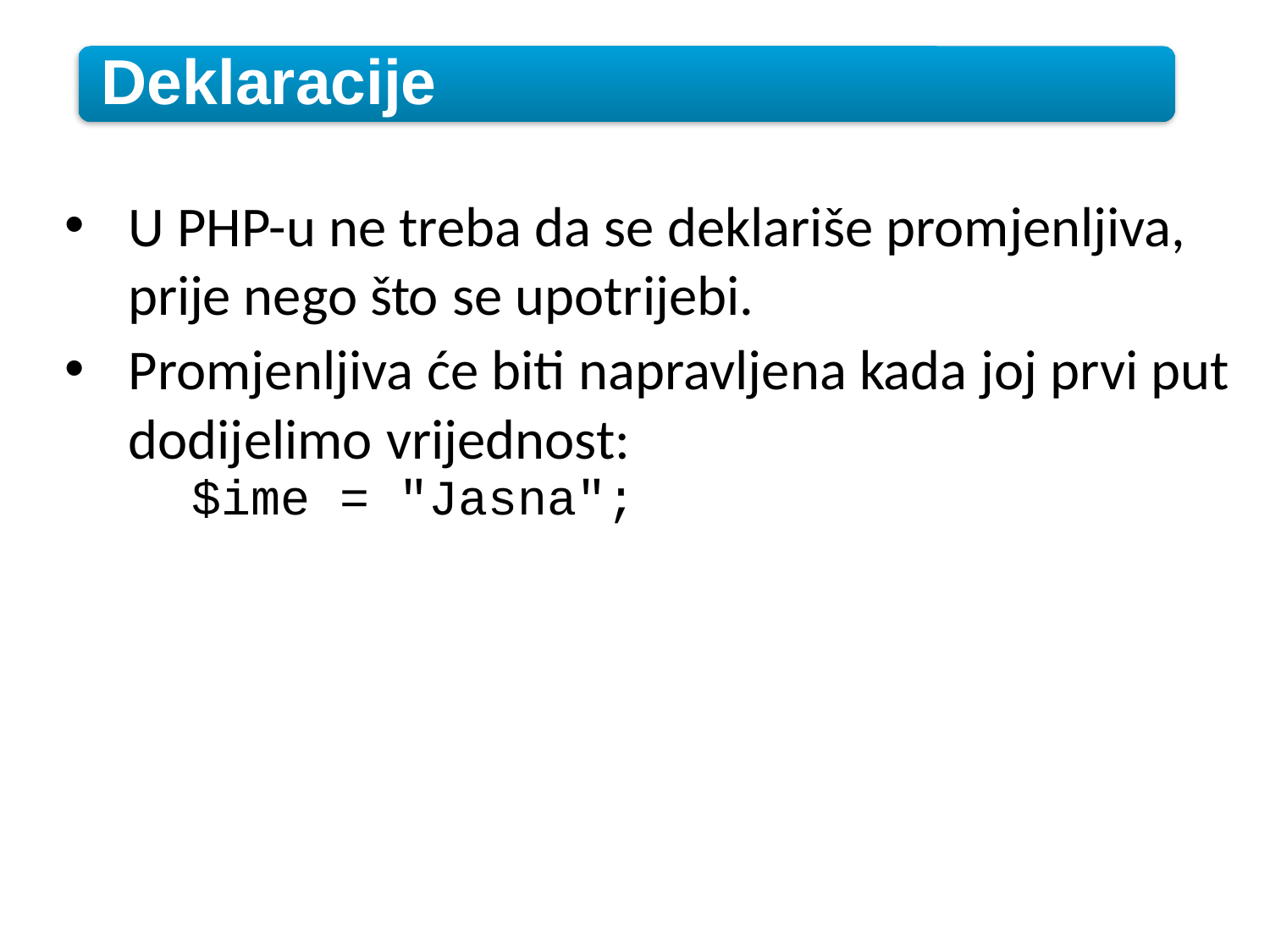

Deklaracije
U PHP-u ne treba da se deklariše promjenljiva, prije nego što se upotrijebi.
Promjenljiva će biti napravljena kada joj prvi put dodijelimo vrijednost:
	$ime = "Jasna";